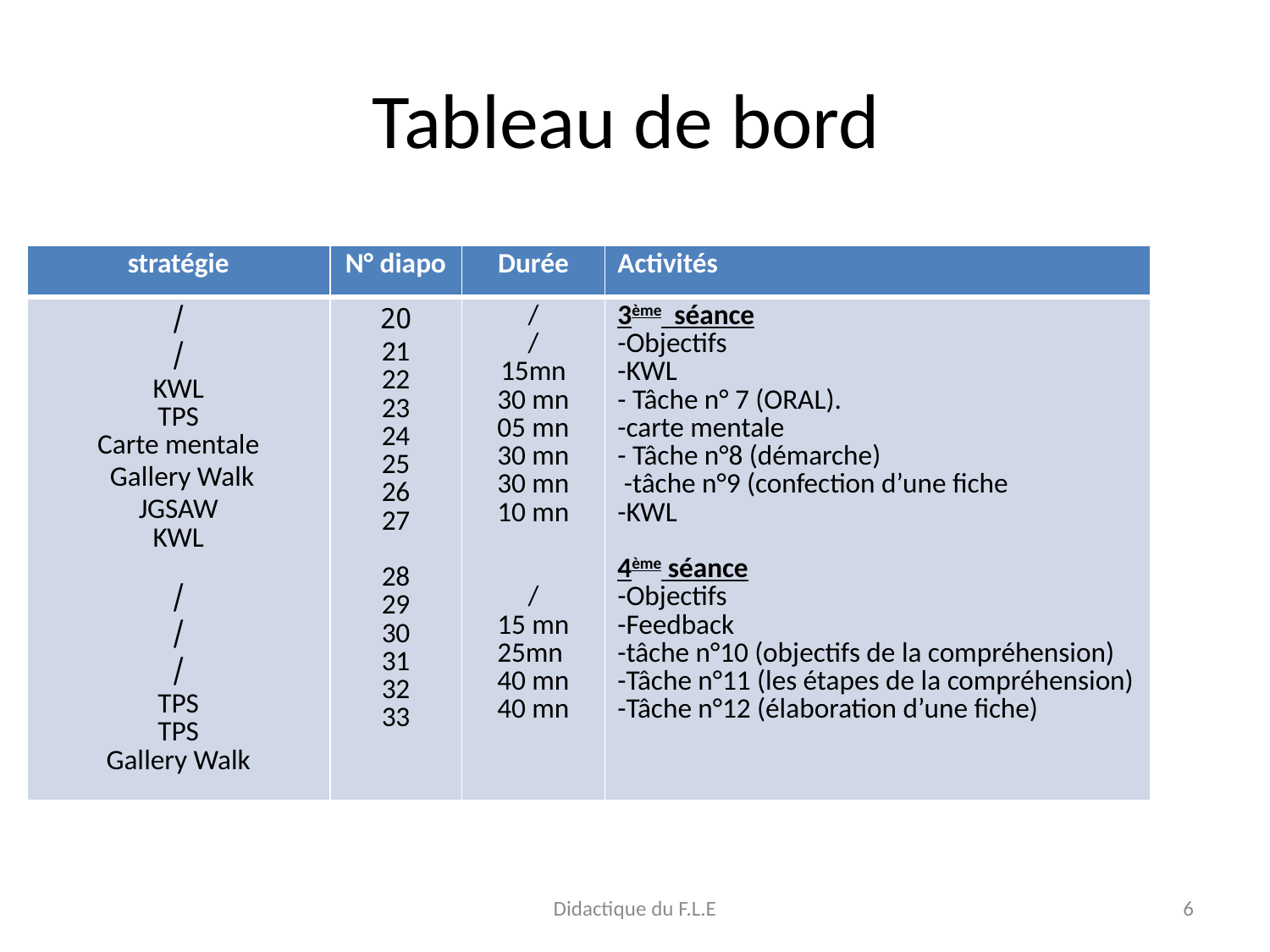

# Tableau de bord
| stratégie | N° diapo | Durée | Activités |
| --- | --- | --- | --- |
| / / KWL TPS Carte mentale Gallery Walk JGSAW KWL / / / TPS TPS Gallery Walk | 20 21 22 23 24 25 26 27 28 29 30 31 32 33 | / / 15mn 30 mn 05 mn 30 mn 30 mn 10 mn / 15 mn 25mn 40 mn 40 mn | 3ème séance -Objectifs -KWL - Tâche n° 7 (ORAL). -carte mentale - Tâche n°8 (démarche) -tâche n°9 (confection d’une fiche -KWL 4ème séance -Objectifs -Feedback -tâche n°10 (objectifs de la compréhension) -Tâche n°11 (les étapes de la compréhension) -Tâche n°12 (élaboration d’une fiche) |
Didactique du F.L.E
6